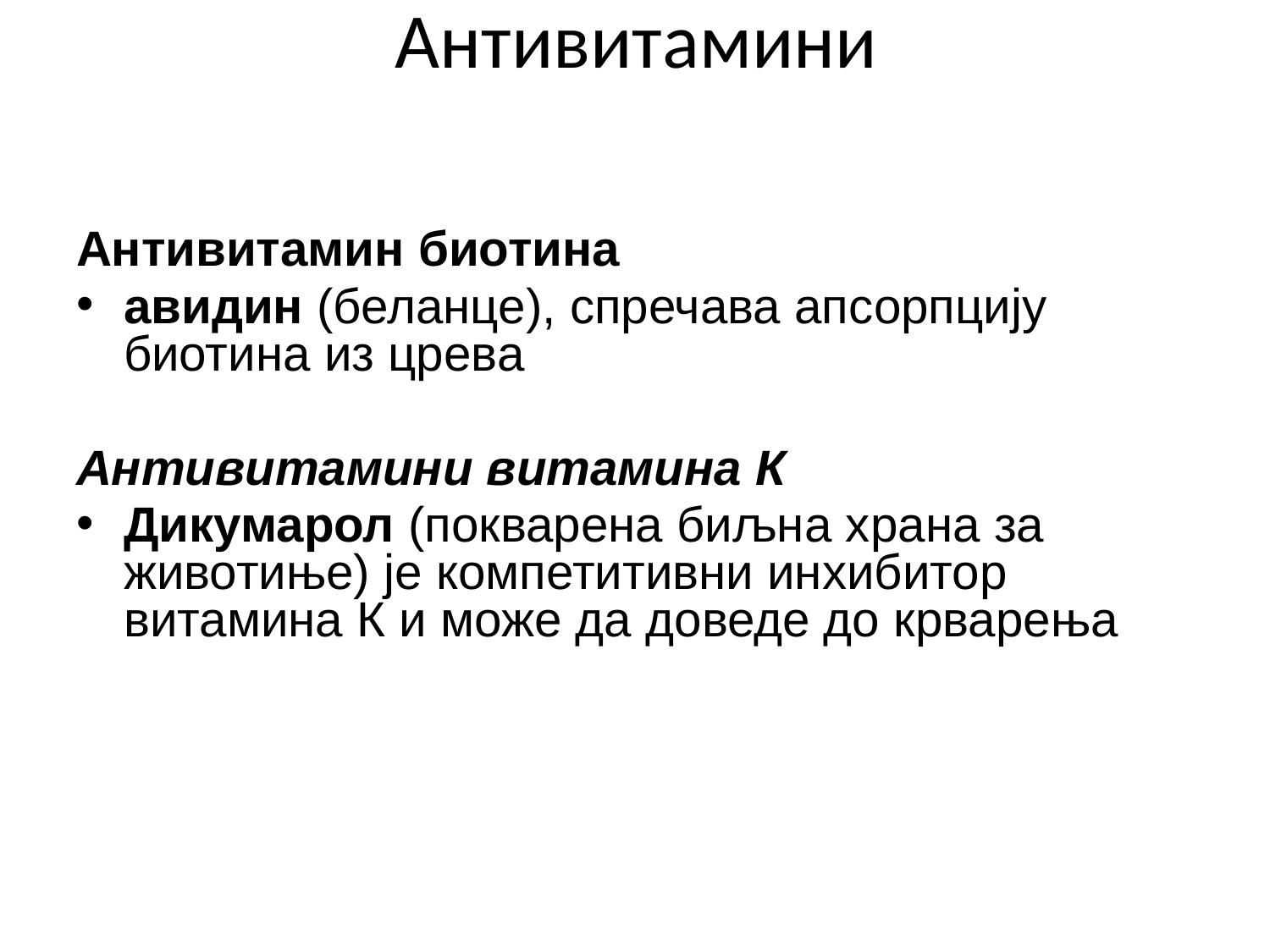

Антивитамин биотина
авидин (беланце), спречава апсорпцију биотина из црева

Антивитамини витамина К
Дикумарол (покварена биљна храна за животиње) је компетитивни инхибитор витамина К и може да доведе до крварења
Антивитамини